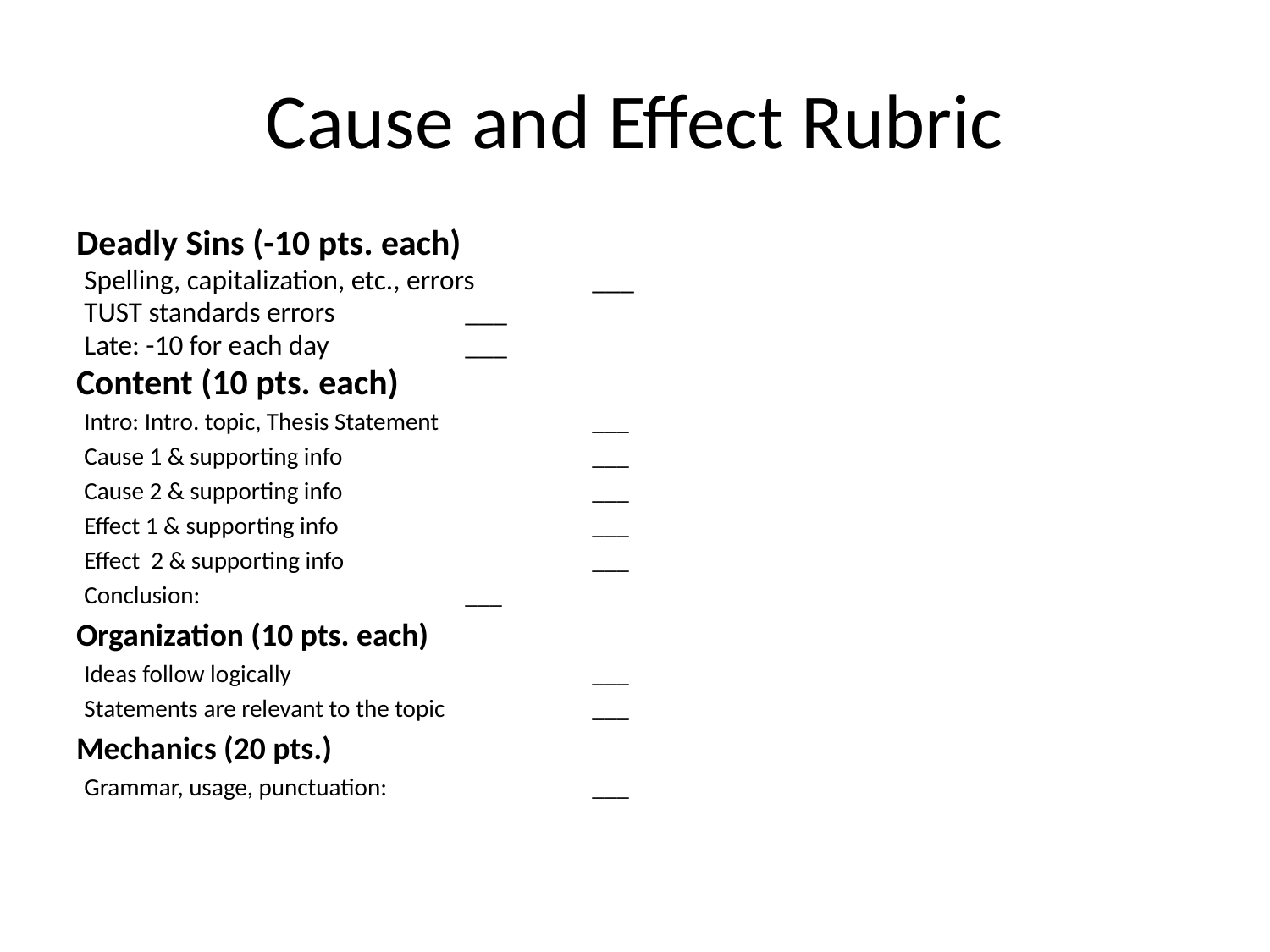

# Cause and Effect Rubric
Deadly Sins (-10 pts. each)
Spelling, capitalization, etc., errors	___
TUST standards errors		___
Late: -10 for each day		___
Content (10 pts. each)
Intro: Intro. topic, Thesis Statement		___
Cause 1 & supporting info		___
Cause 2 & supporting info		___
Effect 1 & supporting info		___
Effect  2 & supporting info		___
Conclusion: 			___
Organization (10 pts. each)
Ideas follow logically			___
Statements are relevant to the topic		___
Mechanics (20 pts.)
Grammar, usage, punctuation:		___